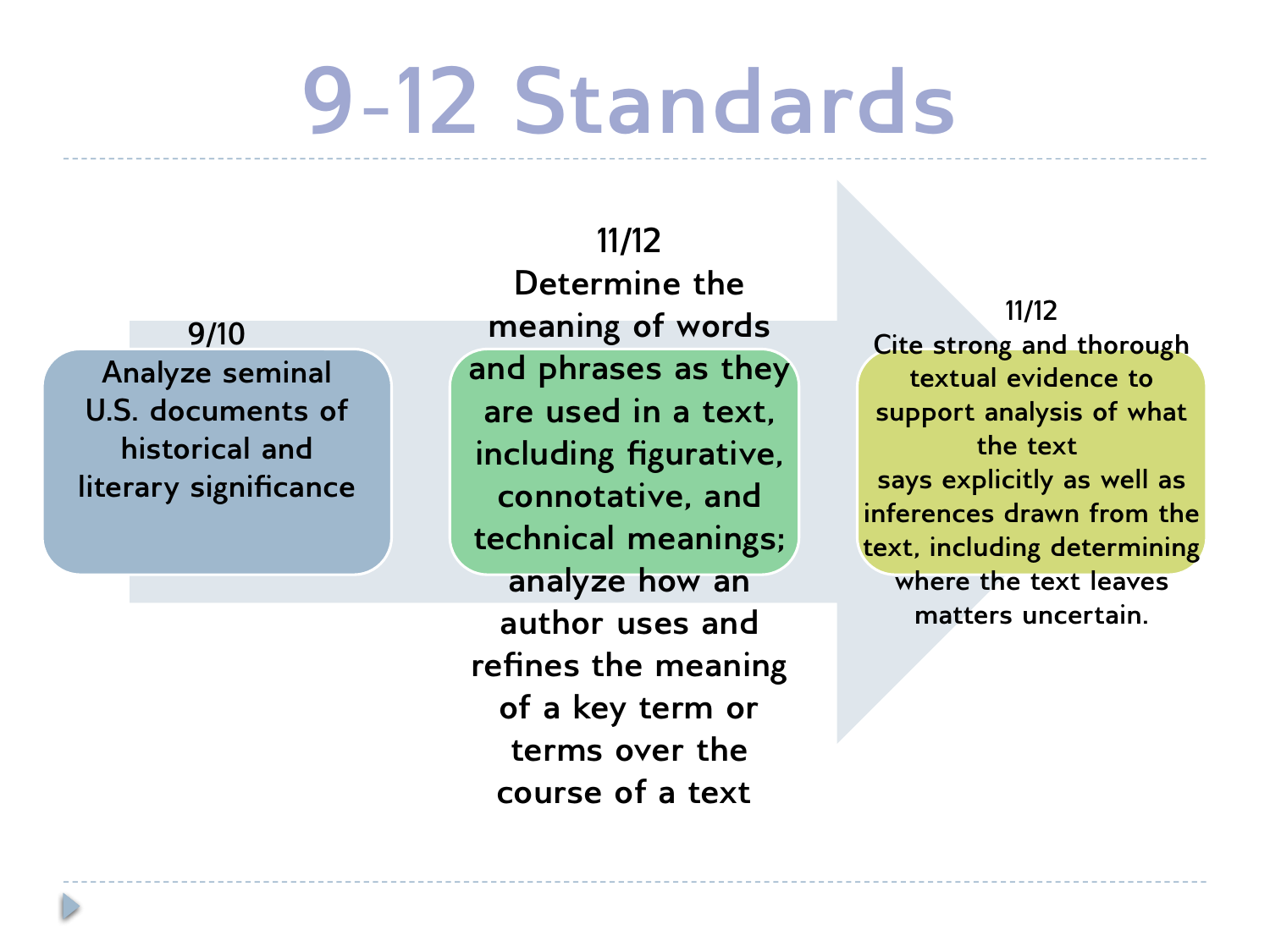

9-12 Standards

11/12
Determine the meaning of words and phrases as they are used in a text, including figurative, connotative, and technical meanings; analyze how an author uses and refines the meaning of a key term or terms over the course of a text
11/12
Cite strong and thorough textual evidence to support analysis of what the text
says explicitly as well as inferences drawn from the text, including determining
where the text leaves matters uncertain.
9/10
Analyze seminal U.S. documents of historical and literary significance